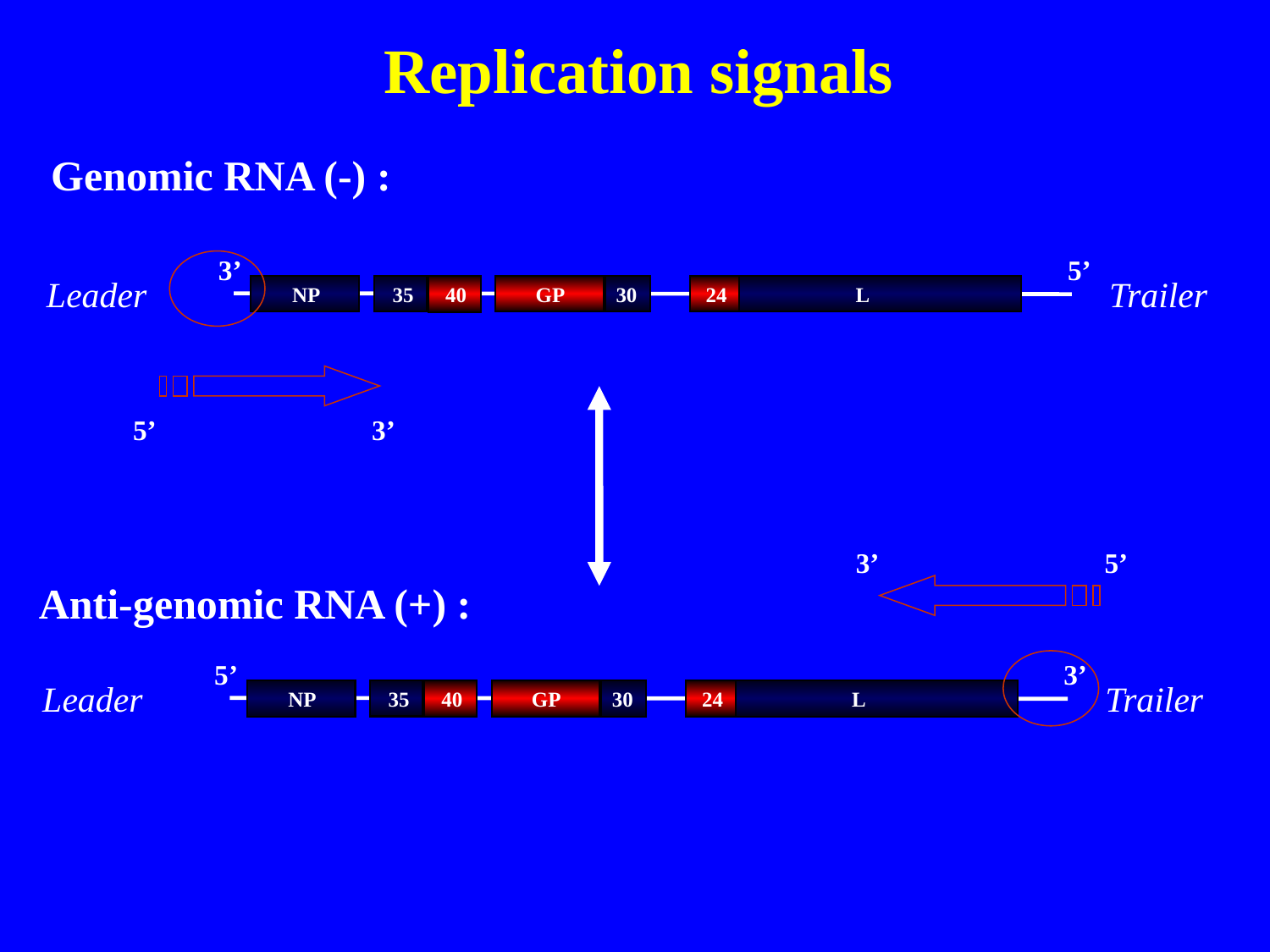

Replication signals
Genomic RNA (-) :
3’
5’

Leader
Trailer
NP
35
40
GP
30
24
L

5’
3’
3’
5’
Anti-genomic RNA (+) :

5’

3’
Leader
Trailer
NP
35
40
GP
30
24
L